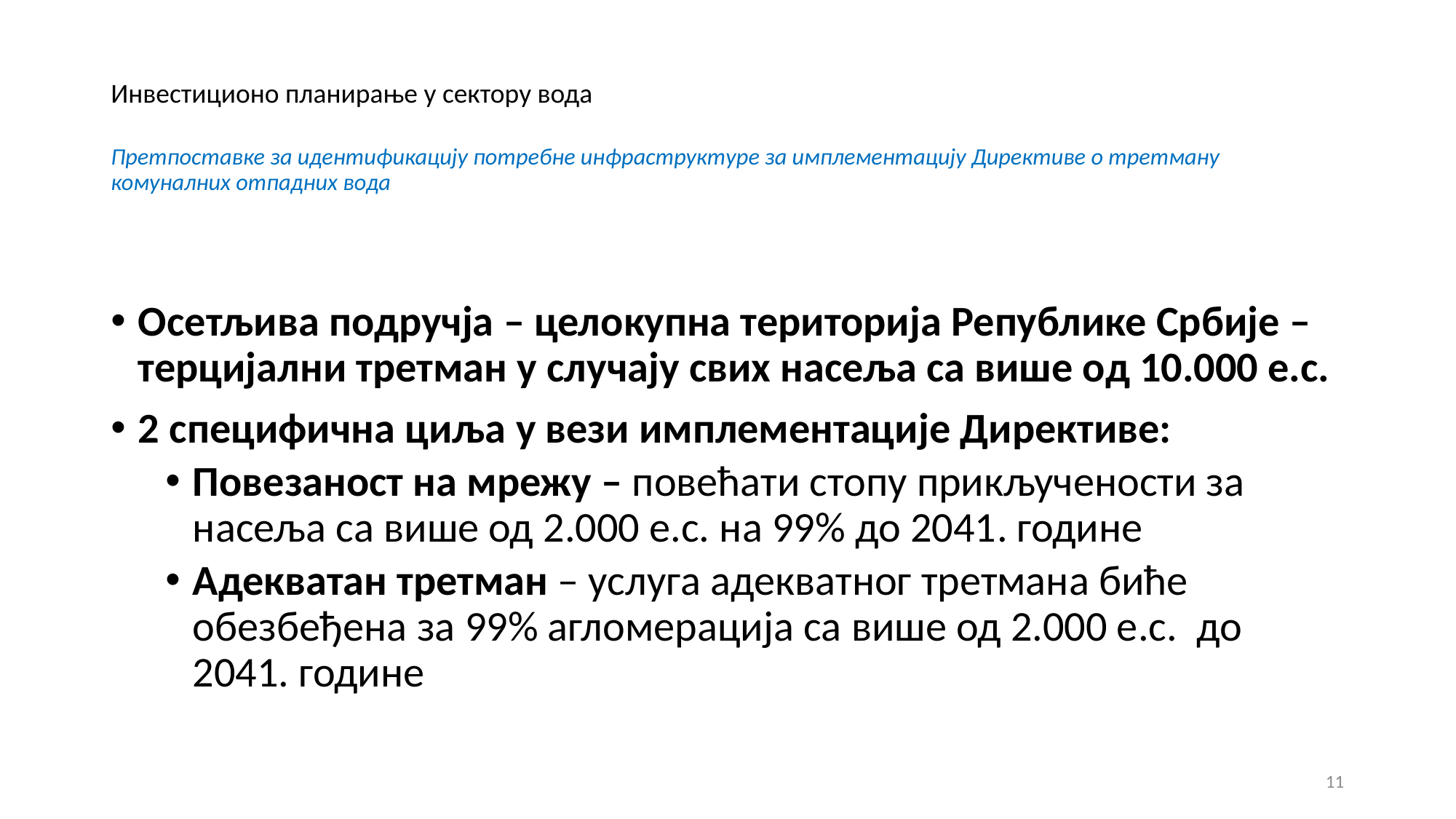

# Инвестиционо планирање у сектору вода Претпоставке за идентификацију потребне инфраструктуре за имплементацију Директиве о третману комуналних отпадних вода
Осетљива подручја – целокупна територија Републике Србије – терцијални третман у случају свих насеља са више од 10.000 е.с.
2 специфична циља у вези имплементације Директиве:
Повезаност на мрежу – повећати стопу прикључености за насеља са више од 2.000 е.с. на 99% до 2041. године
Адекватан третман – услуга адекватног третмана биће обезбеђена за 99% агломерација са више од 2.000 е.с.  до 2041. године
11